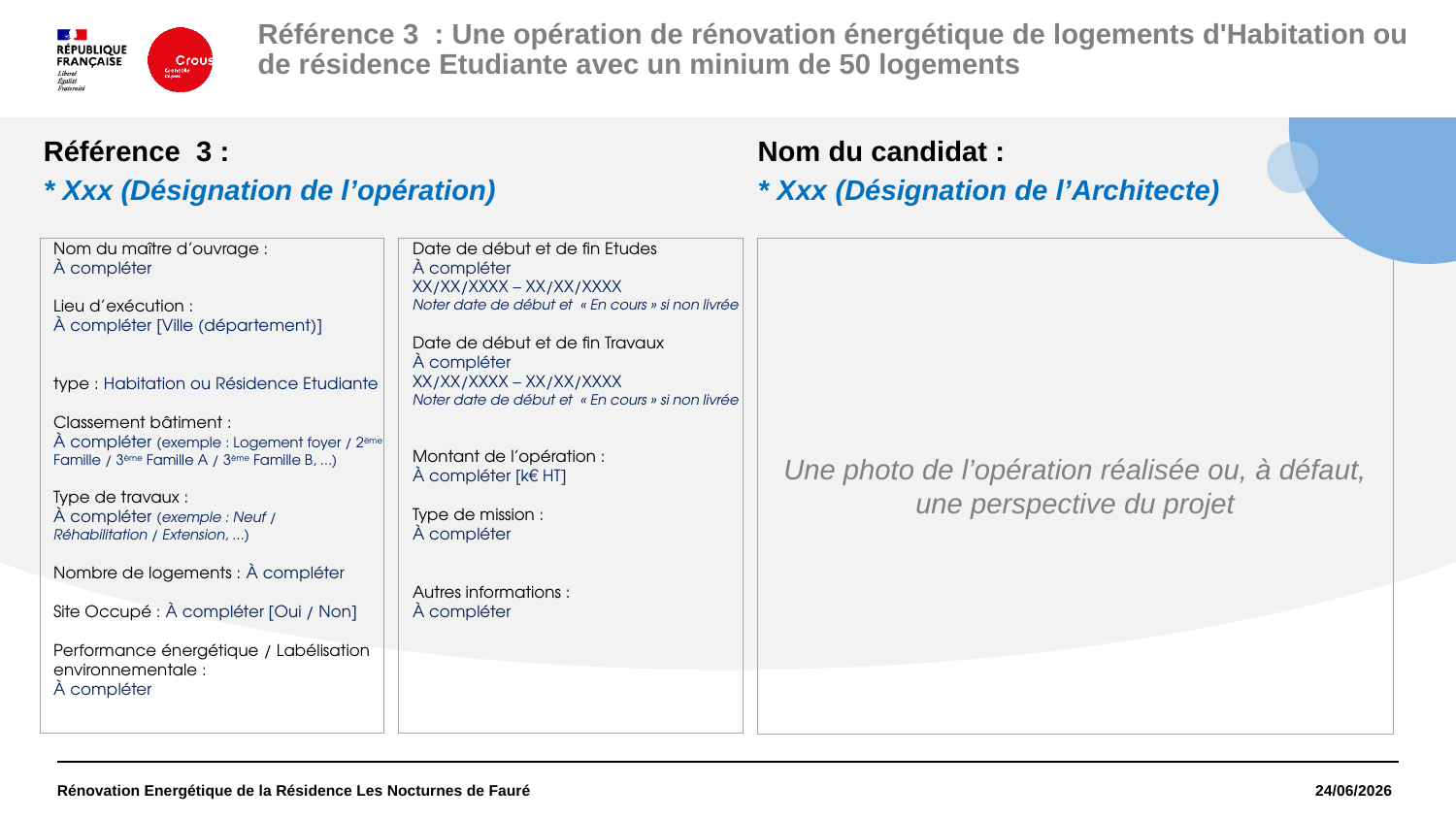

Référence 3  : Une opération de rénovation énergétique de logements d'Habitation ou de résidence Etudiante avec un minium de 50 logements
# Référence  3 :
Nom du candidat :
* Xxx (Désignation de l’opération)
* Xxx (Désignation de l’Architecte)
Nom du maître d’ouvrage :
À compléter

Lieu d’exécution :
À compléter [Ville (département)]

type : Habitation ou Résidence Etudiante

Classement bâtiment :
À compléter (exemple : Logement foyer / 2ème Famille / 3ème Famille A / 3ème Famille B, …)

Type de travaux :
À compléter (exemple : Neuf / Réhabilitation / Extension, …)

Nombre de logements : À compléter

Site Occupé : À compléter [Oui / Non]

Performance énergétique / Labélisation environnementale :
À compléter

Date de début et de fin Etudes
À compléter
XX/XX/XXXX – XX/XX/XXXX
Noter date de début et  « En cours » si non livrée

Date de début et de fin Travaux
À compléter
XX/XX/XXXX – XX/XX/XXXX
Noter date de début et  « En cours » si non livrée

Montant de l’opération :
À compléter [k€ HT]

Type de mission :
À compléter

Autres informations :
À compléter
Une photo de l’opération réalisée ou, à défaut, une perspective du projet
Rénovation Energétique de la Résidence Les Nocturnes de Fauré